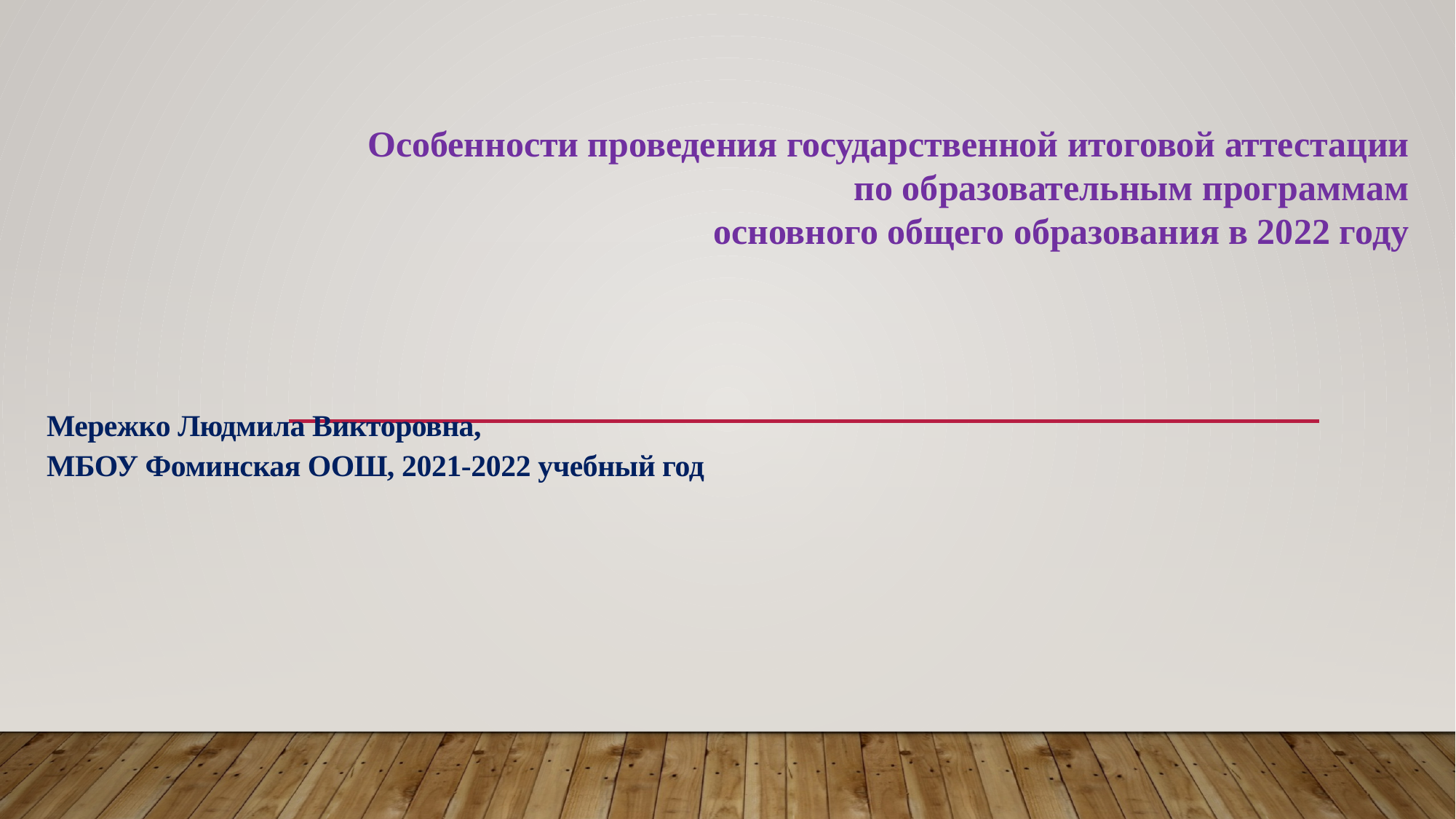

#
Особенности проведения государственной итоговой аттестации
по образовательным программам
основного общего образования в 2022 году

Мережко Людмила Викторовна,
МБОУ Фоминская ООШ, 2021-2022 учебный год